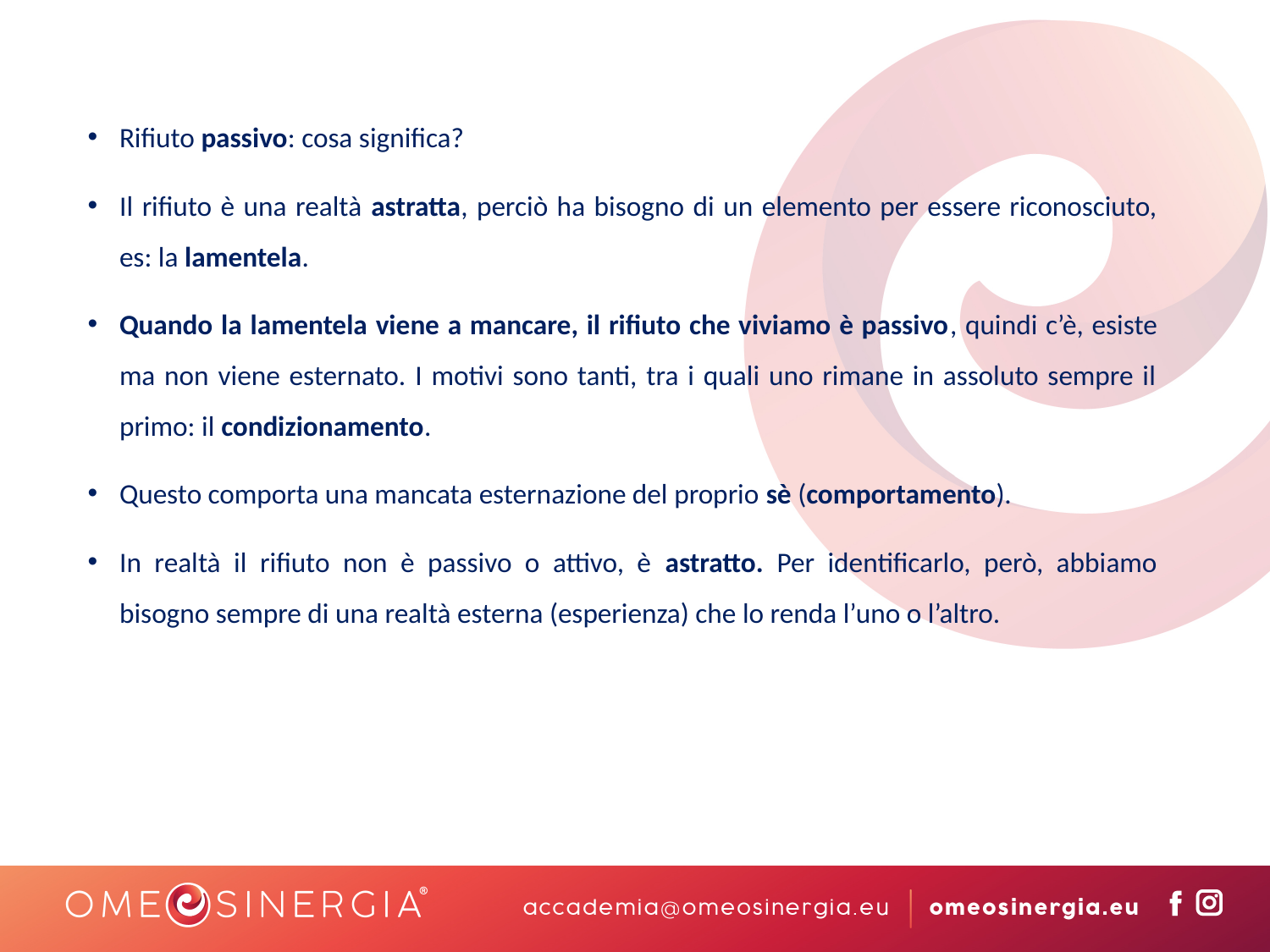

Rifiuto passivo: cosa significa?
Il rifiuto è una realtà astratta, perciò ha bisogno di un elemento per essere riconosciuto, es: la lamentela.
Quando la lamentela viene a mancare, il rifiuto che viviamo è passivo, quindi c’è, esiste ma non viene esternato. I motivi sono tanti, tra i quali uno rimane in assoluto sempre il primo: il condizionamento.
Questo comporta una mancata esternazione del proprio sè (comportamento).
In realtà il rifiuto non è passivo o attivo, è astratto. Per identificarlo, però, abbiamo bisogno sempre di una realtà esterna (esperienza) che lo renda l’uno o l’altro.